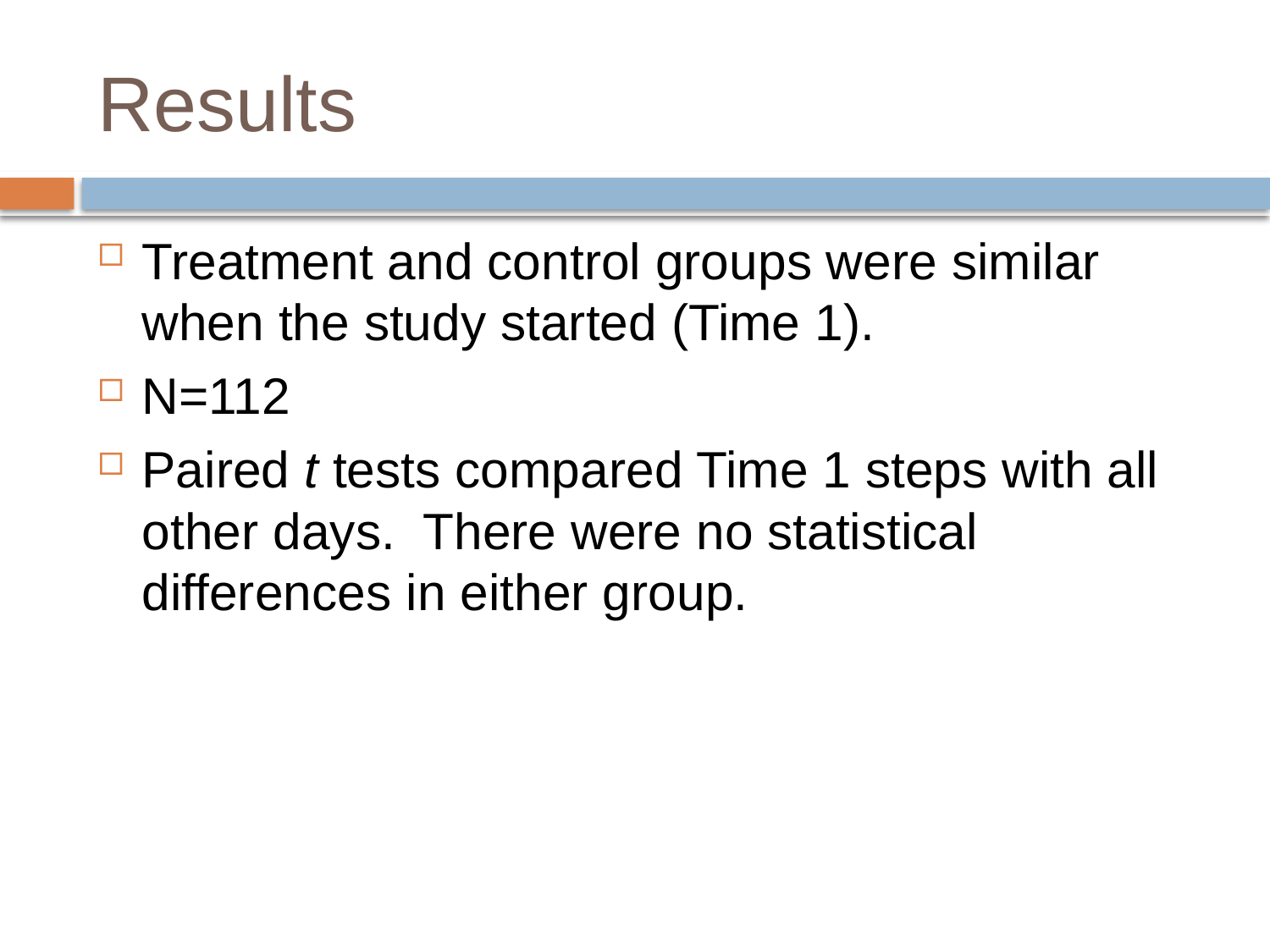

# Results
Treatment and control groups were similar when the study started (Time 1).
N=112
Paired t tests compared Time 1 steps with all other days.  There were no statistical differences in either group.